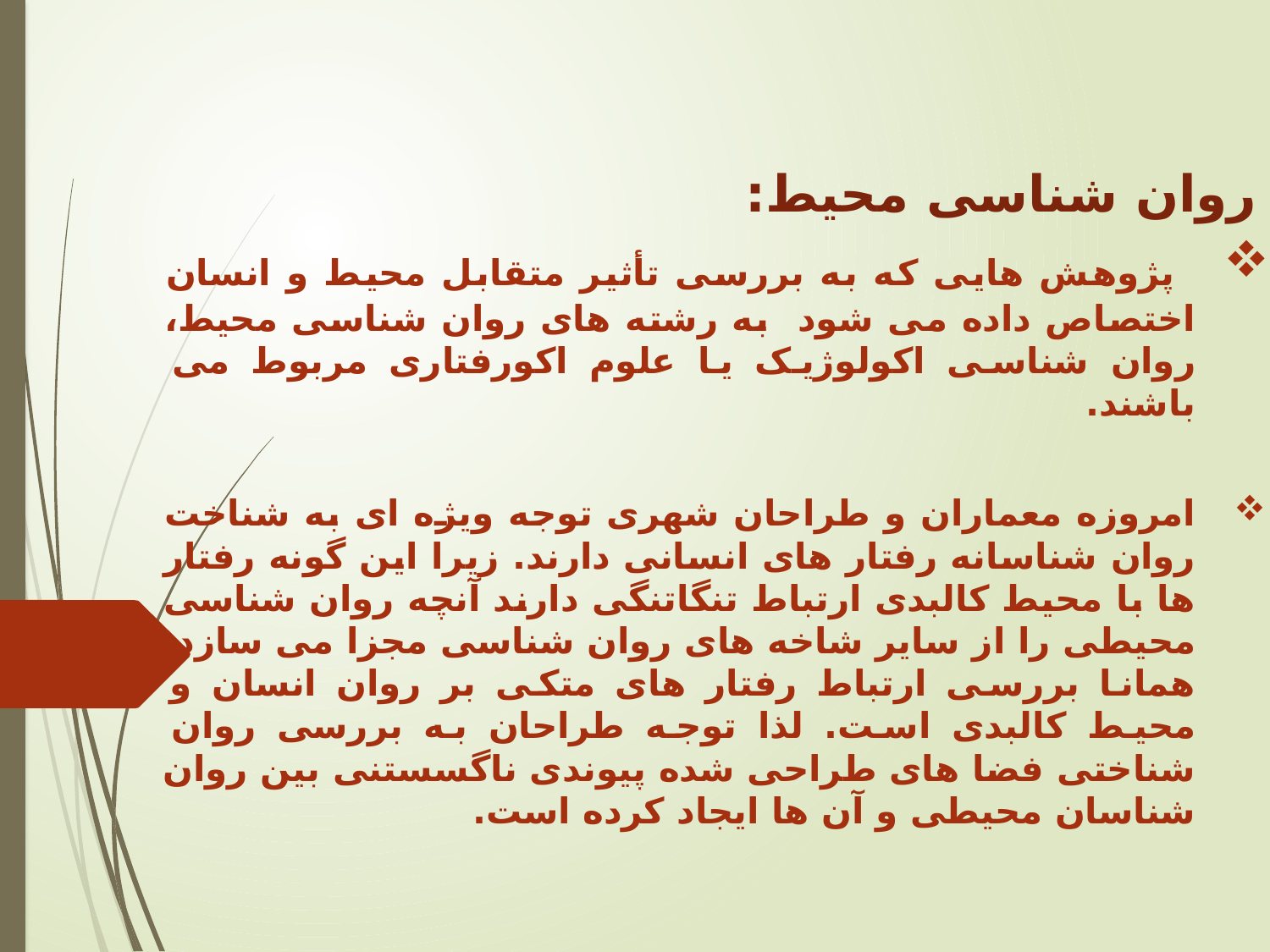

روان شناسی محیط:
 پژوهش هایی که به بررسی تأثیر متقابل محیط و انسان اختصاص داده می شود  به رشته های روان شناسی محیط، روان شناسی اکولوژیک یا علوم اکورفتاری مربوط می باشند.

امروزه معماران و طراحان شهری توجه ویژه ای به شناخت روان شناسانه رفتار های انسانی دارند. زیرا این گونه رفتار ها با محیط کالبدی ارتباط تنگاتنگی دارند آنچه روان شناسی محیطی را از سایر شاخه های روان شناسی مجزا می سازد، همانا بررسی ارتباط رفتار های متکی بر روان انسان و محیط کالبدی است. لذا توجه طراحان به بررسی روان شناختی فضا های طراحی شده پیوندی ناگسستنی بین روان شناسان محیطی و آن ها ایجاد کرده است.